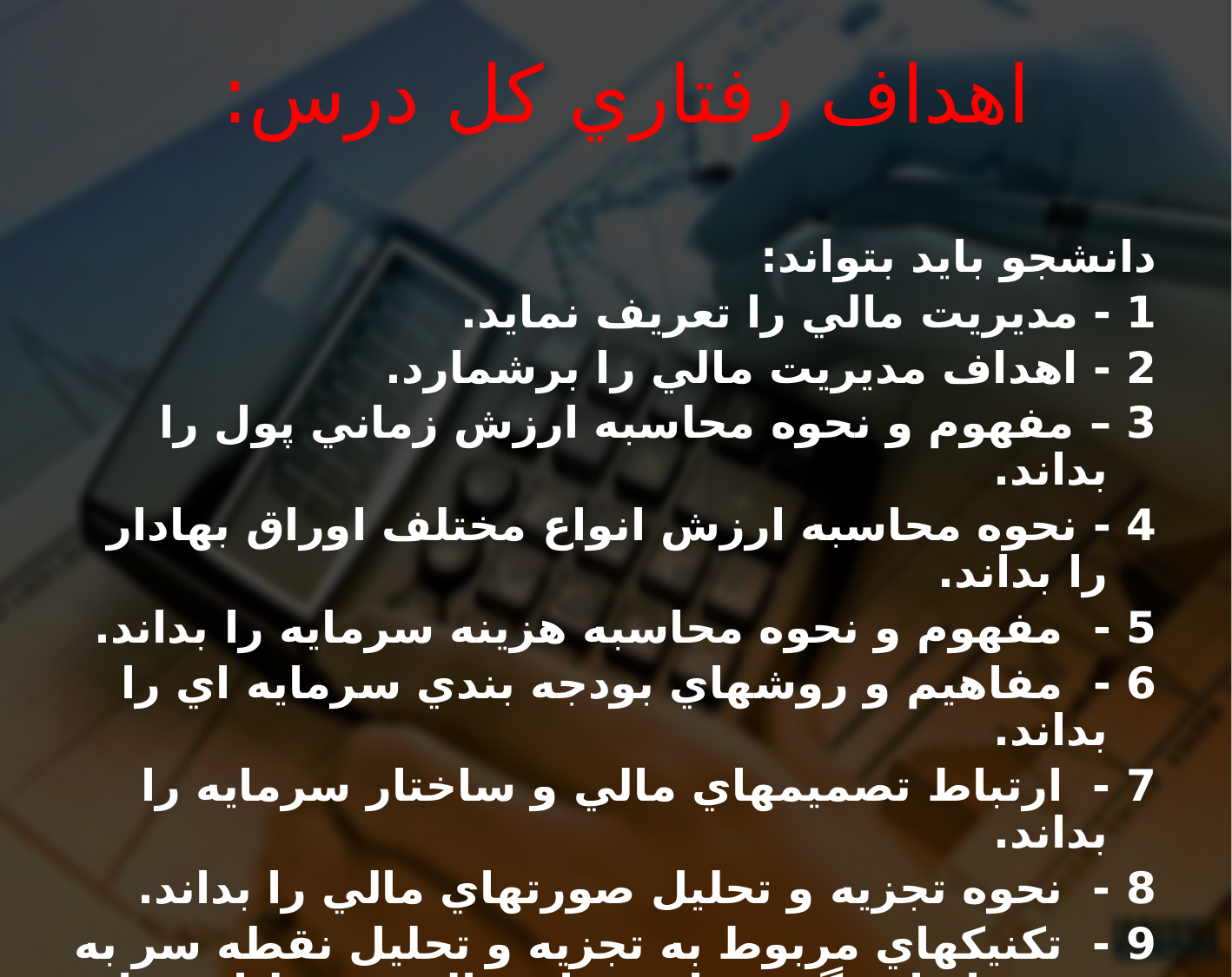

# اهداف رفتاري کل درس:
دانشجو بايد بتواند:
1 - مديريت مالي را تعريف نمايد.
2 - اهداف مديريت مالي را برشمارد.
3 – مفهوم و نحوه محاسبه ارزش زماني پول را بداند.
4 - نحوه محاسبه ارزش انواع مختلف اوراق بهادار را بداند.
5 -  مفهوم و نحوه محاسبه هزينه سرمايه را بداند.
6 -  مفاهيم و روشهاي بودجه بندي سرمايه اي را بداند.
7 -  ارتباط تصميمهاي مالي و ساختار سرمايه را بداند.
8 -  نحوه تجزيه و تحليل صورتهاي مالي را بداند.
9 -  تکنيکهاي مربوط به تجزيه و تحليل نقطه سر به سر و اندازه گيري  اهرمهاي مالي و عملياتي را بداند.